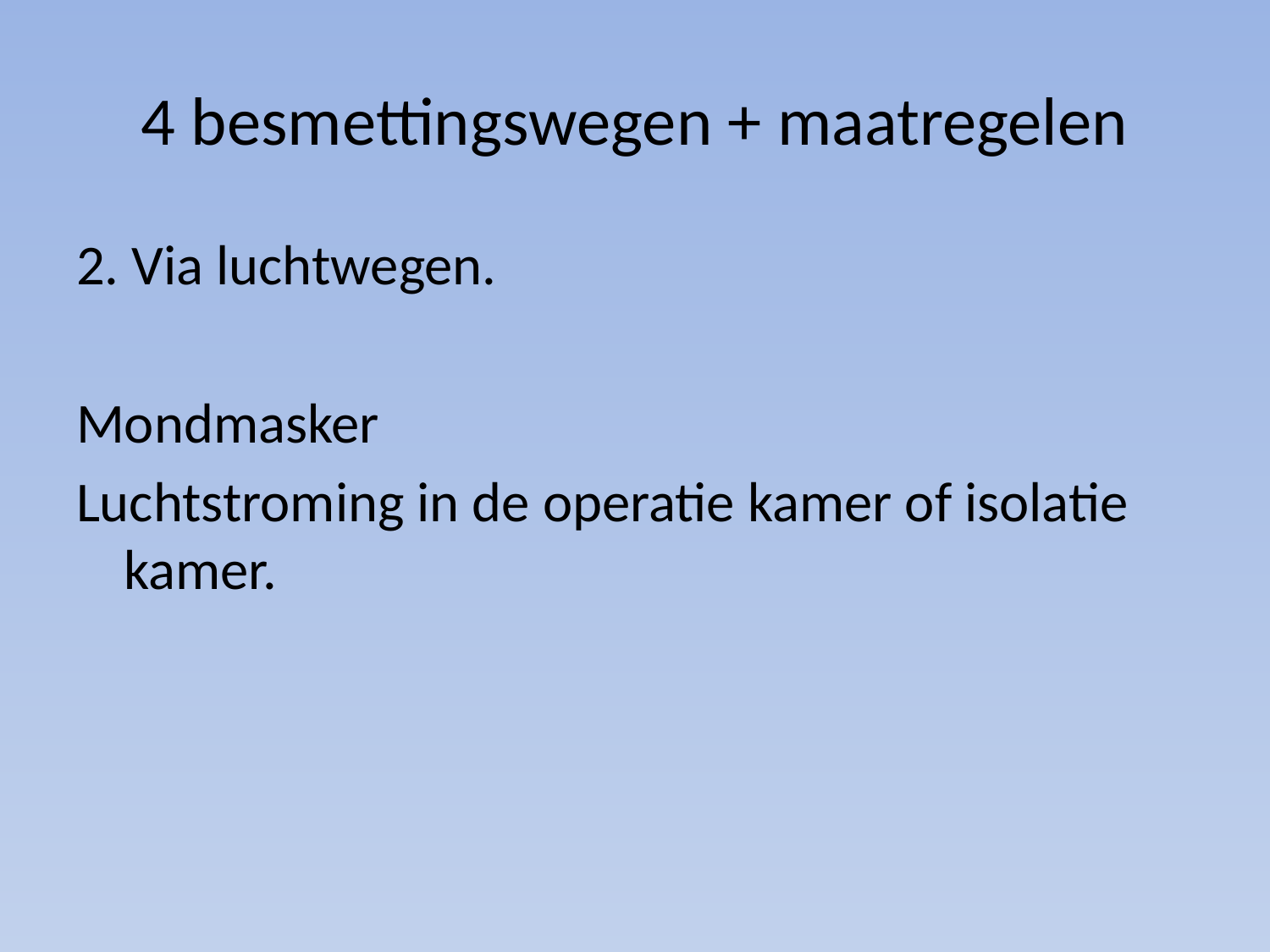

# 4 besmettingswegen + maatregelen
2. Via luchtwegen.

Mondmasker
Luchtstroming in de operatie kamer of isolatie kamer.